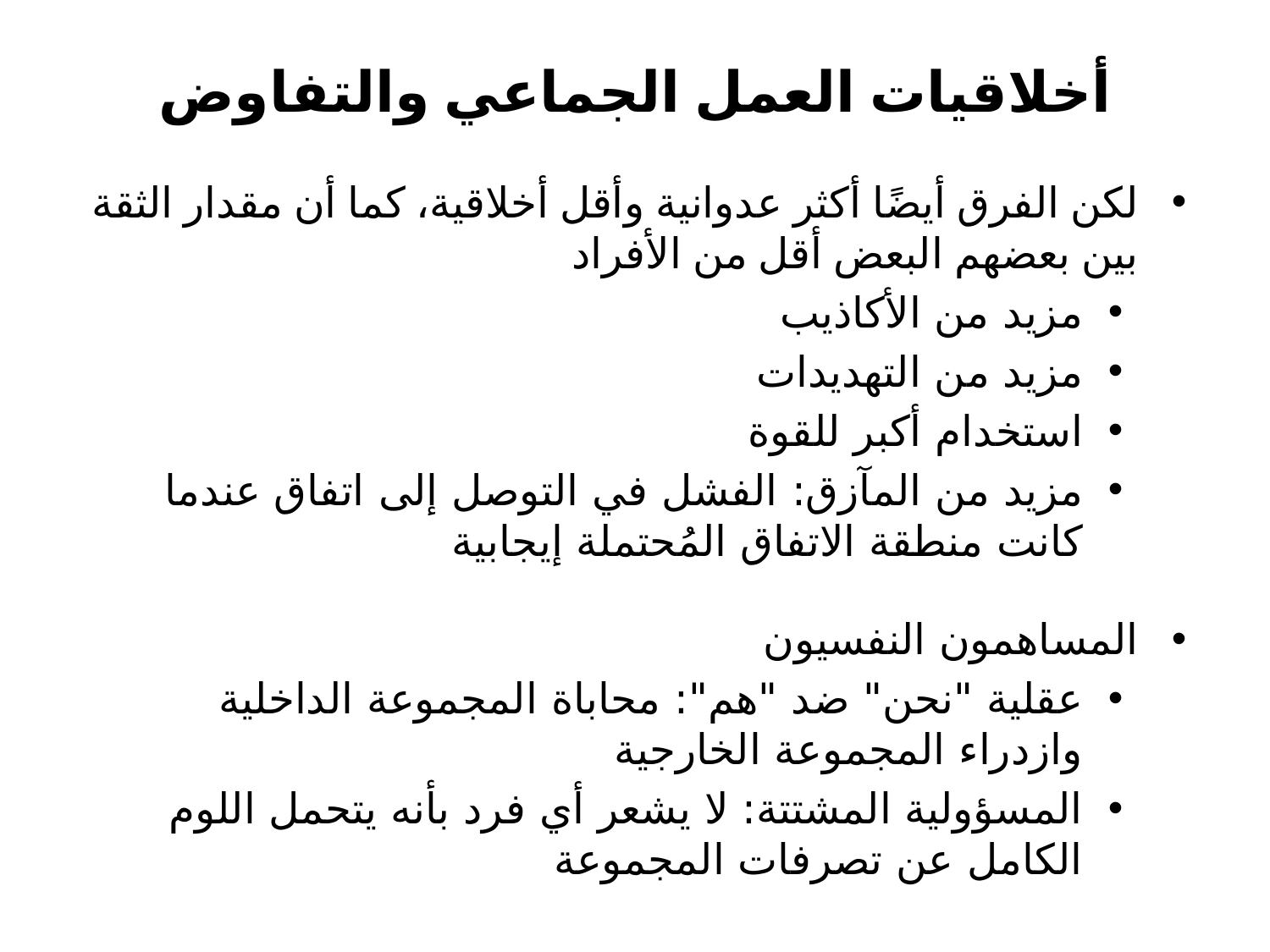

# أخلاقيات العمل الجماعي والتفاوض
لكن الفرق أيضًا أكثر عدوانية وأقل أخلاقية، كما أن مقدار الثقة بين بعضهم البعض أقل من الأفراد
مزيد من الأكاذيب
مزيد من التهديدات
استخدام أكبر للقوة
مزيد من المآزق: الفشل في التوصل إلى اتفاق عندما كانت منطقة الاتفاق المُحتملة إيجابية

المساهمون النفسيون
عقلية "نحن" ضد "هم": محاباة المجموعة الداخلية وازدراء المجموعة الخارجية
المسؤولية المشتتة: لا يشعر أي فرد بأنه يتحمل اللوم الكامل عن تصرفات المجموعة